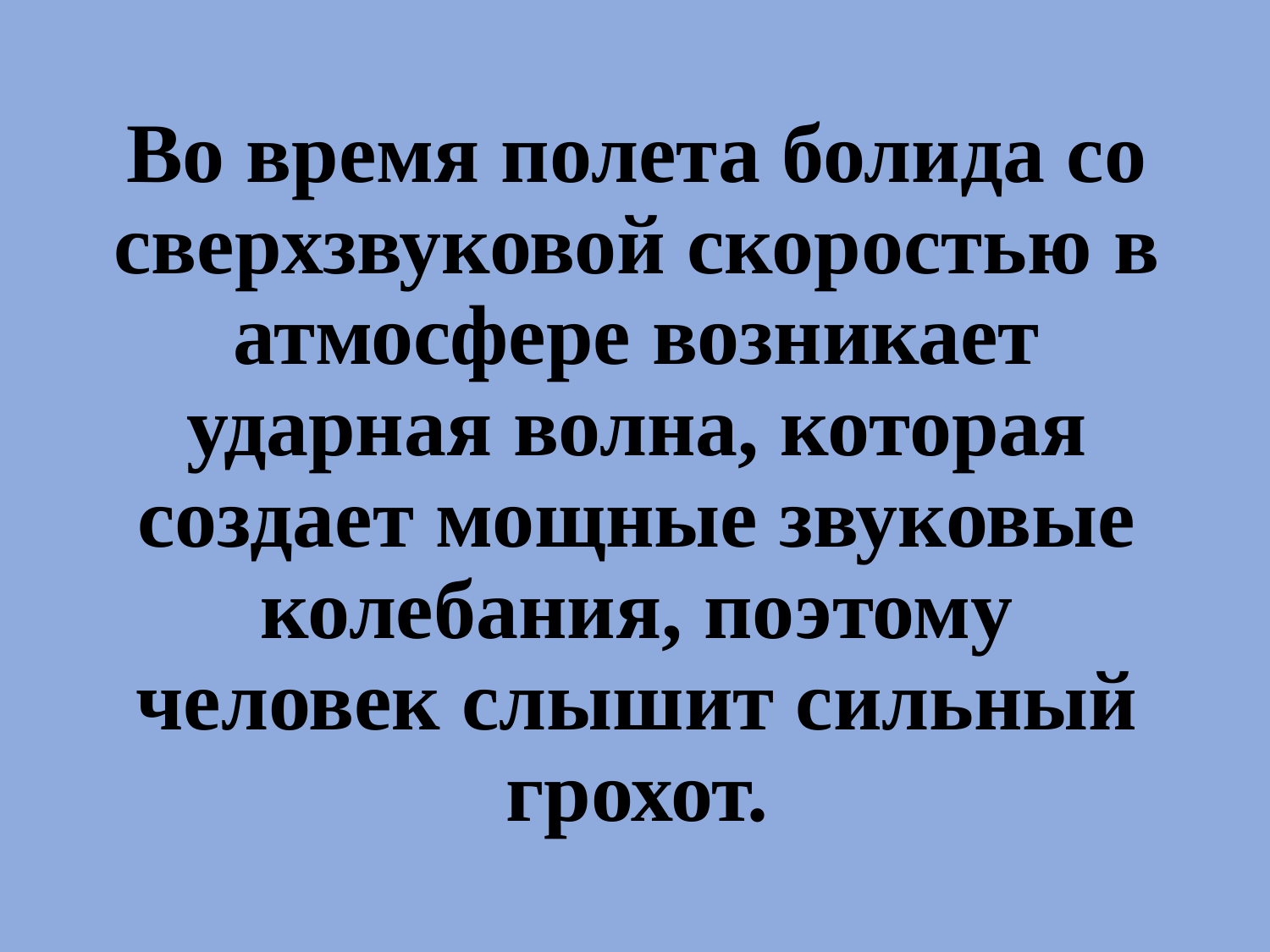

# Во время полета болида со сверхзвуковой скоростью в атмосфере возникает ударная волна, которая создает мощные звуковые колебания, поэтому человек слышит сильный грохот.